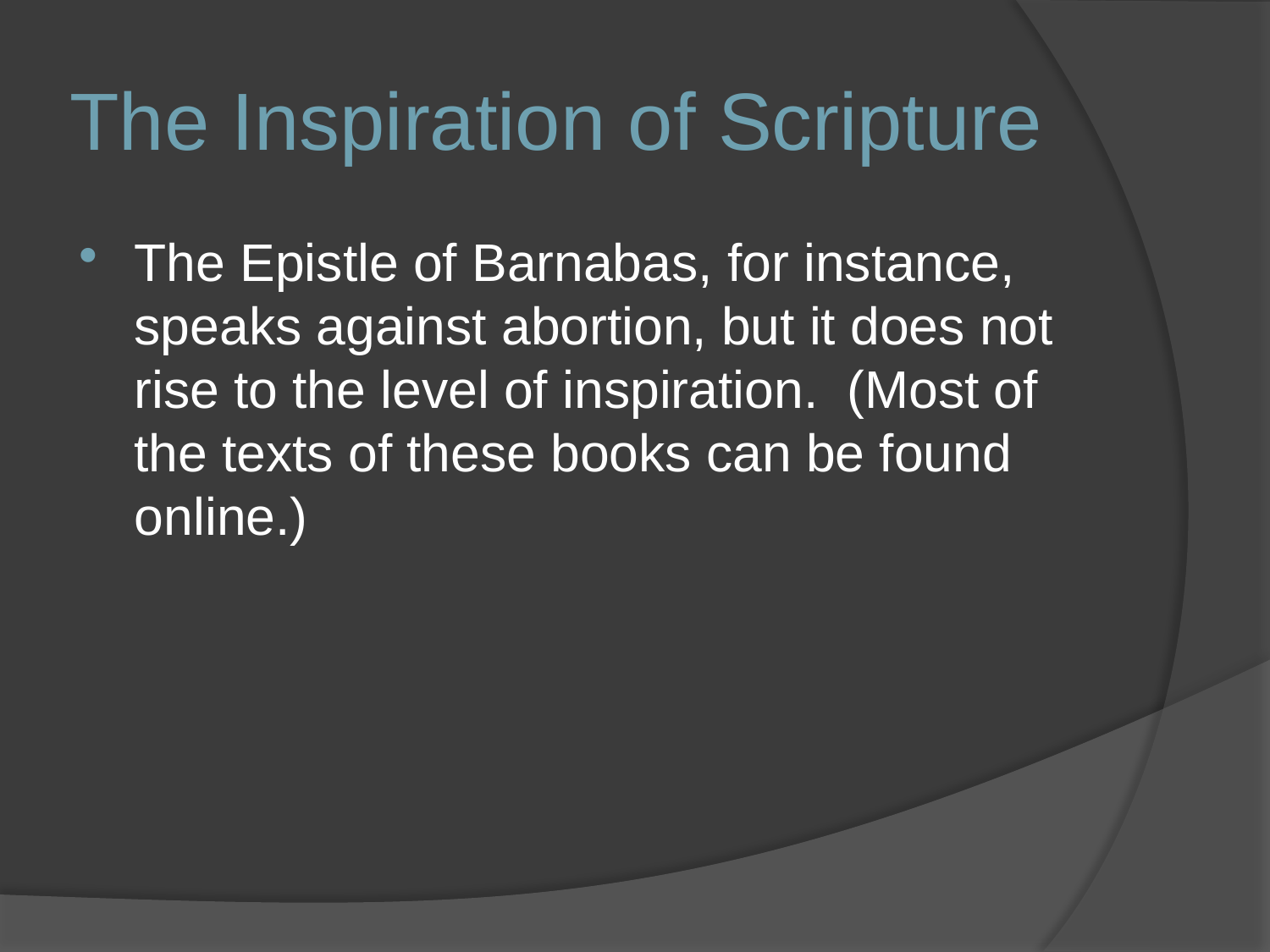

# The Inspiration of Scripture
The Epistle of Barnabas, for instance, speaks against abortion, but it does not rise to the level of inspiration.  (Most of the texts of these books can be found online.)